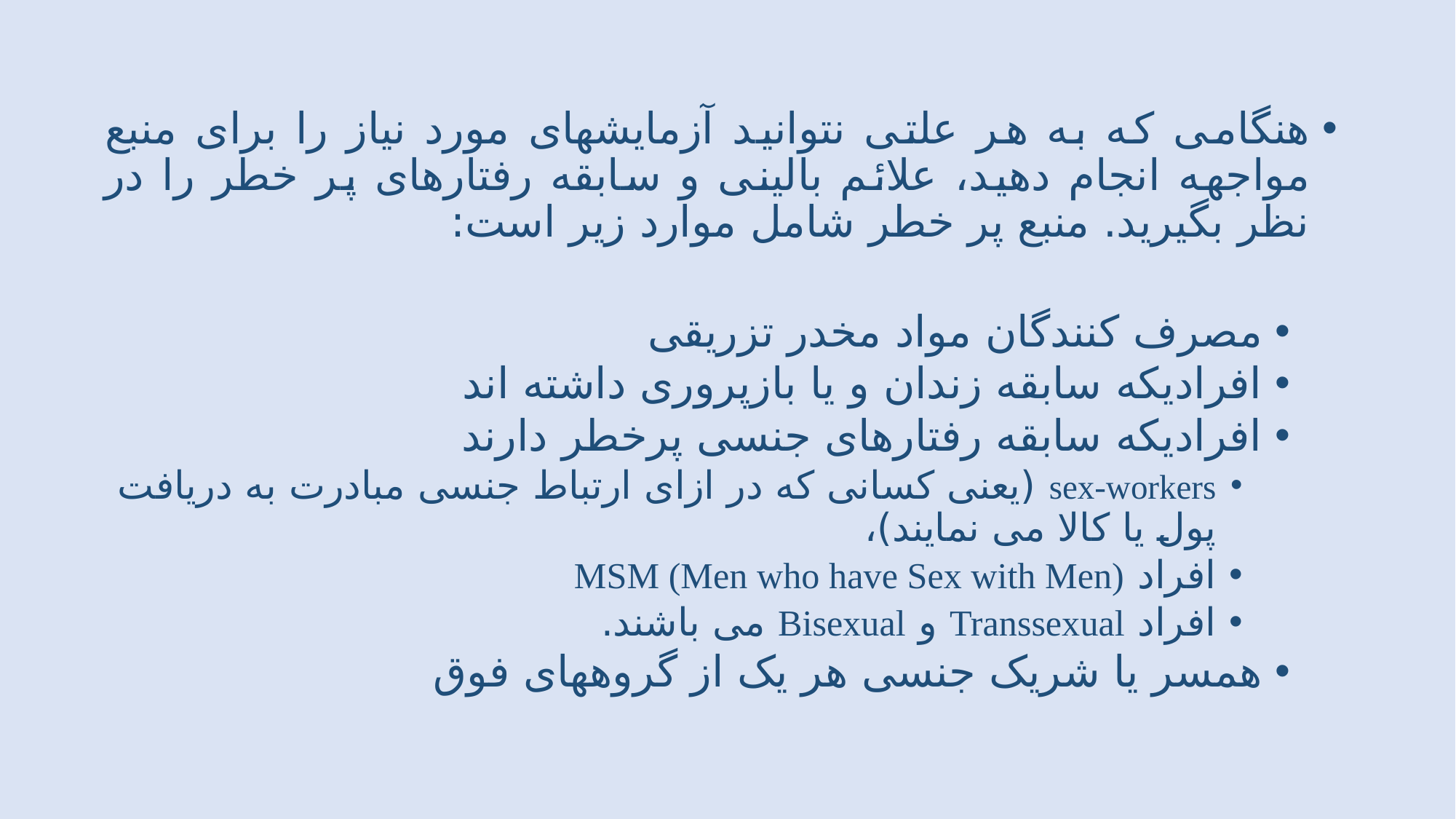

هنگامی که به هر علتی نتوانید آزمایشهای مورد نیاز را برای منبع مواجهه انجام دهید، علائم بالینی و سابقه رفتارهای پر خطر را در نظر بگیرید. منبع پر خطر شامل موارد زیر است:

مصرف کنندگان مواد مخدر تزریقی
افرادیکه سابقه زندان و یا بازپروری داشته اند
افرادیکه سابقه رفتارهای جنسی پرخطر دارند
sex-workers (یعنی کسانی که در ازای ارتباط جنسی مبادرت به دریافت پول یا کالا می نمایند)،
افراد MSM (Men who have Sex with Men)
افراد Transsexual و Bisexual می باشند.
همسر یا شریک جنسی هر یک از گروههای فوق